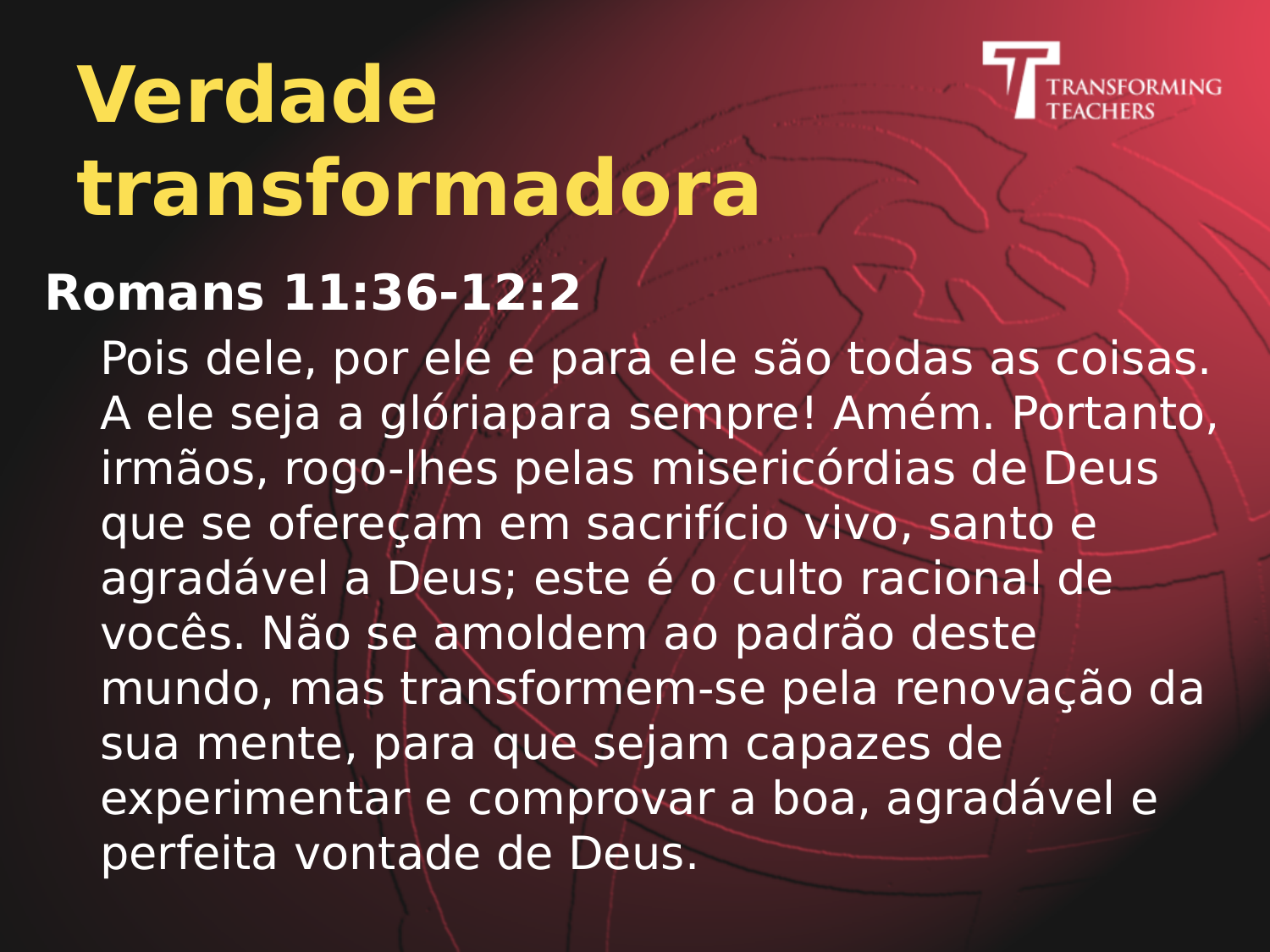

# Verdade transformadora
Romans 11:36-12:2
Pois dele, por ele e para ele são todas as coisas. A ele seja a glóriapara sempre! Amém. Portanto, irmãos, rogo-lhes pelas misericórdias de Deus que se ofereçam em sacrifício vivo, santo e agradável a Deus; este é o culto racional de vocês. Não se amoldem ao padrão deste mundo, mas transformem-se pela renovação da sua mente, para que sejam capazes de experimentar e comprovar a boa, agradável e perfeita vontade de Deus.